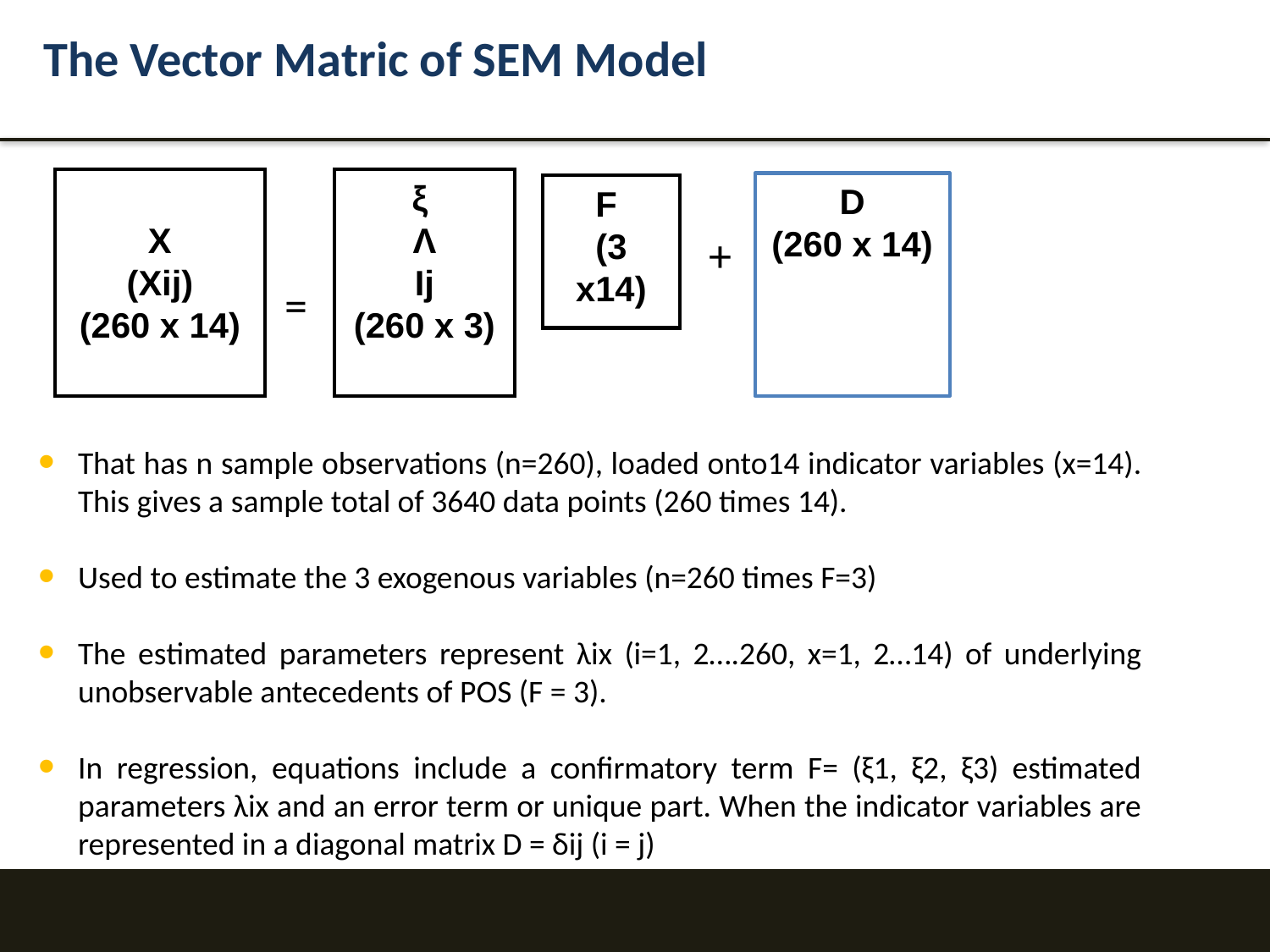

The Vector Matric of SEM Model

ξ
Λ
Ij
(260 x 3)

X
(Xij)
(260 x 14)
D
(260 x 14)

F
(3 x14)

+
=

That has n sample observations (n=260), loaded onto14 indicator variables (x=14). This gives a sample total of 3640 data points (260 times 14).

Used to estimate the 3 exogenous variables (n=260 times F=3)

The estimated parameters represent λix (i=1, 2….260, x=1, 2…14) of underlying unobservable antecedents of POS (F = 3).

In regression, equations include a confirmatory term F= (ξ1, ξ2, ξ3) estimated parameters λix and an error term or unique part. When the indicator variables are represented in a diagonal matrix D = δij (i = j)